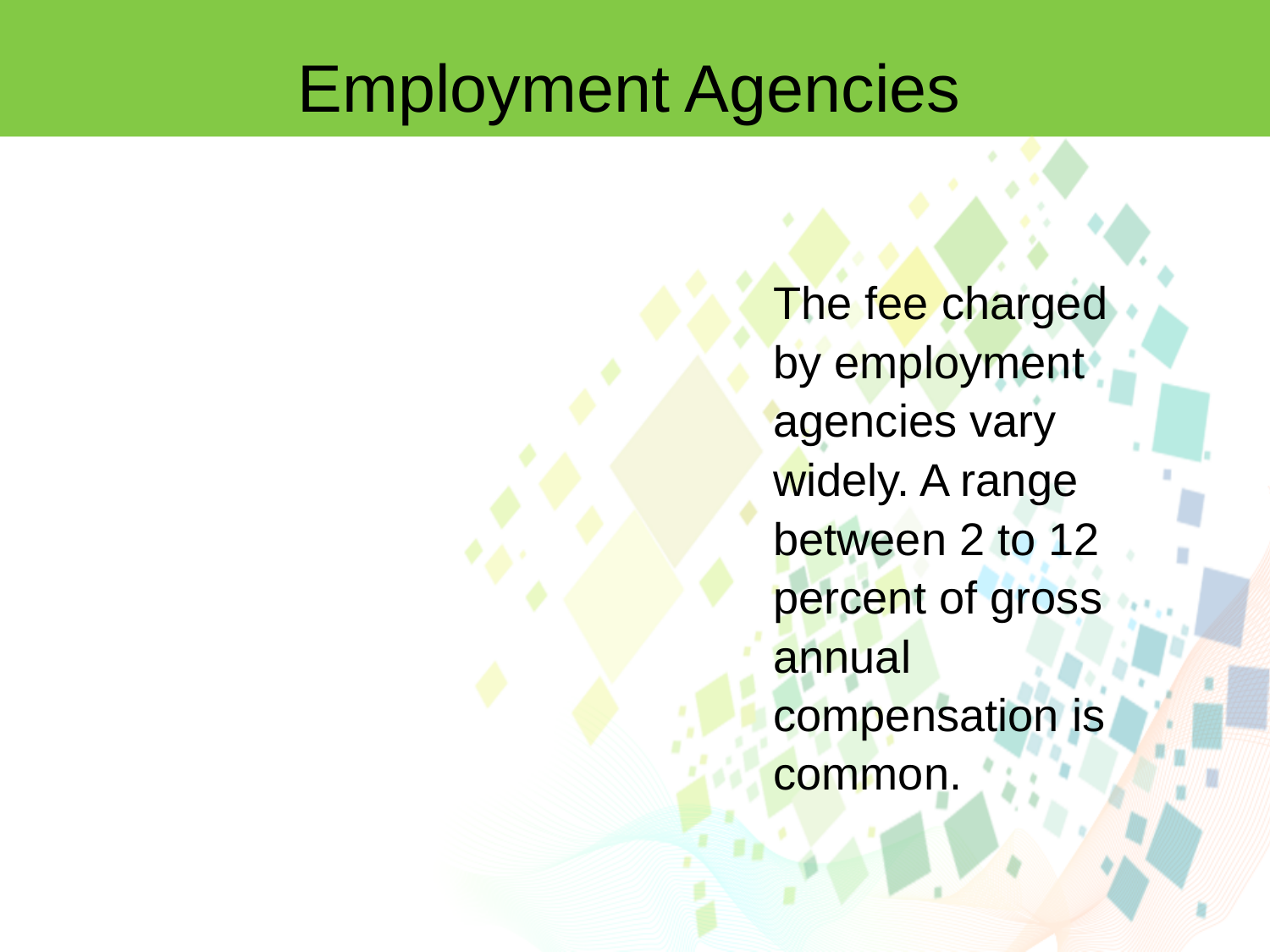

Employment Agencies
The fee charged by employment agencies vary widely. A range between 2 to 12 percent of gross annual compensation is common.